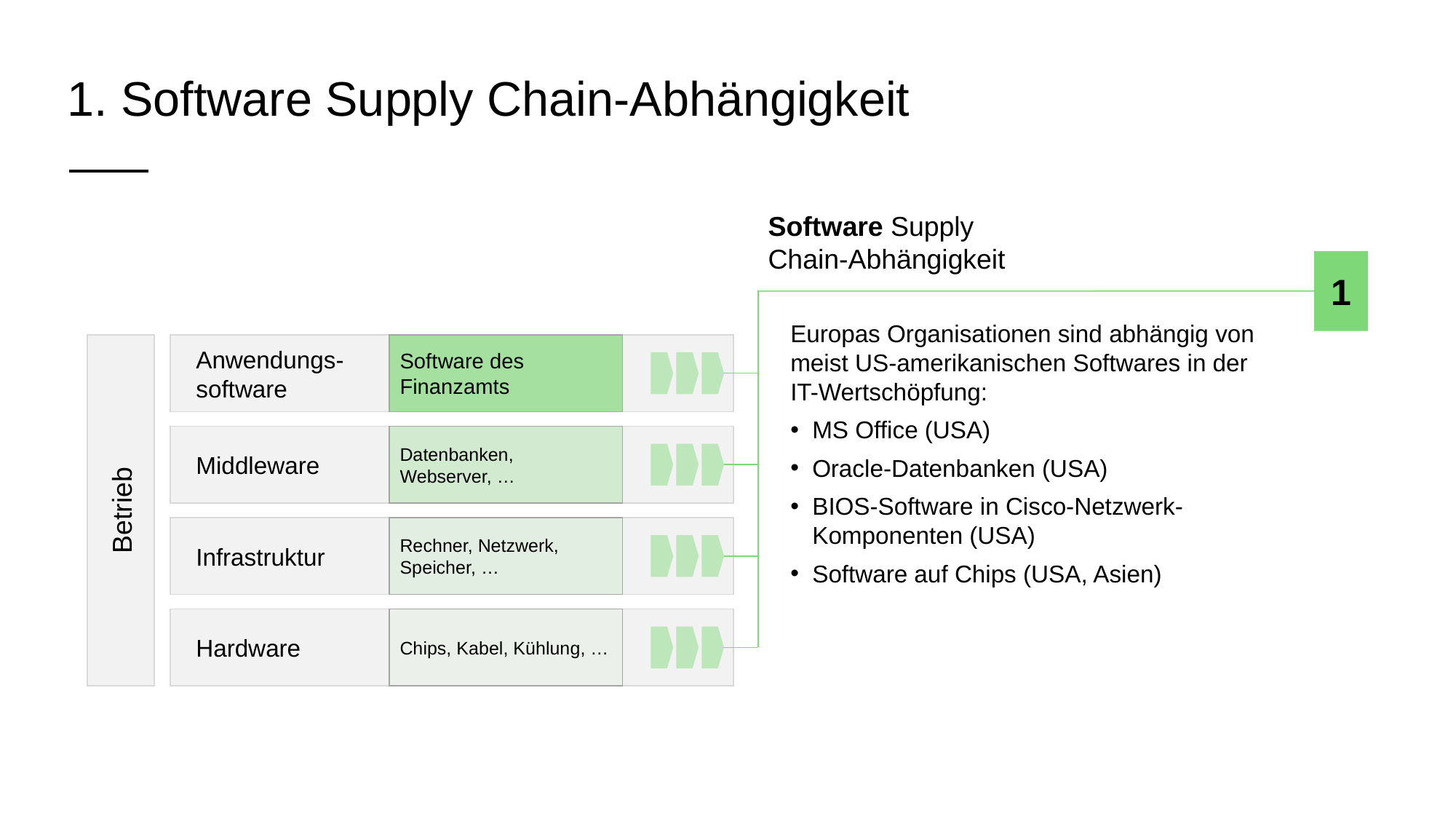

# 1. Software Supply Chain-Abhängigkeit
Software Supply Chain-Abhängigkeit
1
Europas Organisationen sind abhängig von meist US-amerikanischen Softwares in der IT-Wertschöpfung:
MS Office (USA)
Oracle-Datenbanken (USA)
BIOS-Software in Cisco-Netzwerk-Komponenten (USA)
Software auf Chips (USA, Asien)

Anwendungs-
software
Middleware
Betrieb
Infrastruktur
Hardware
Software des
Finanzamts

Datenbanken,
Webserver, …

Rechner, Netzwerk,
Speicher, …

Chips, Kabel, Kühlung, …